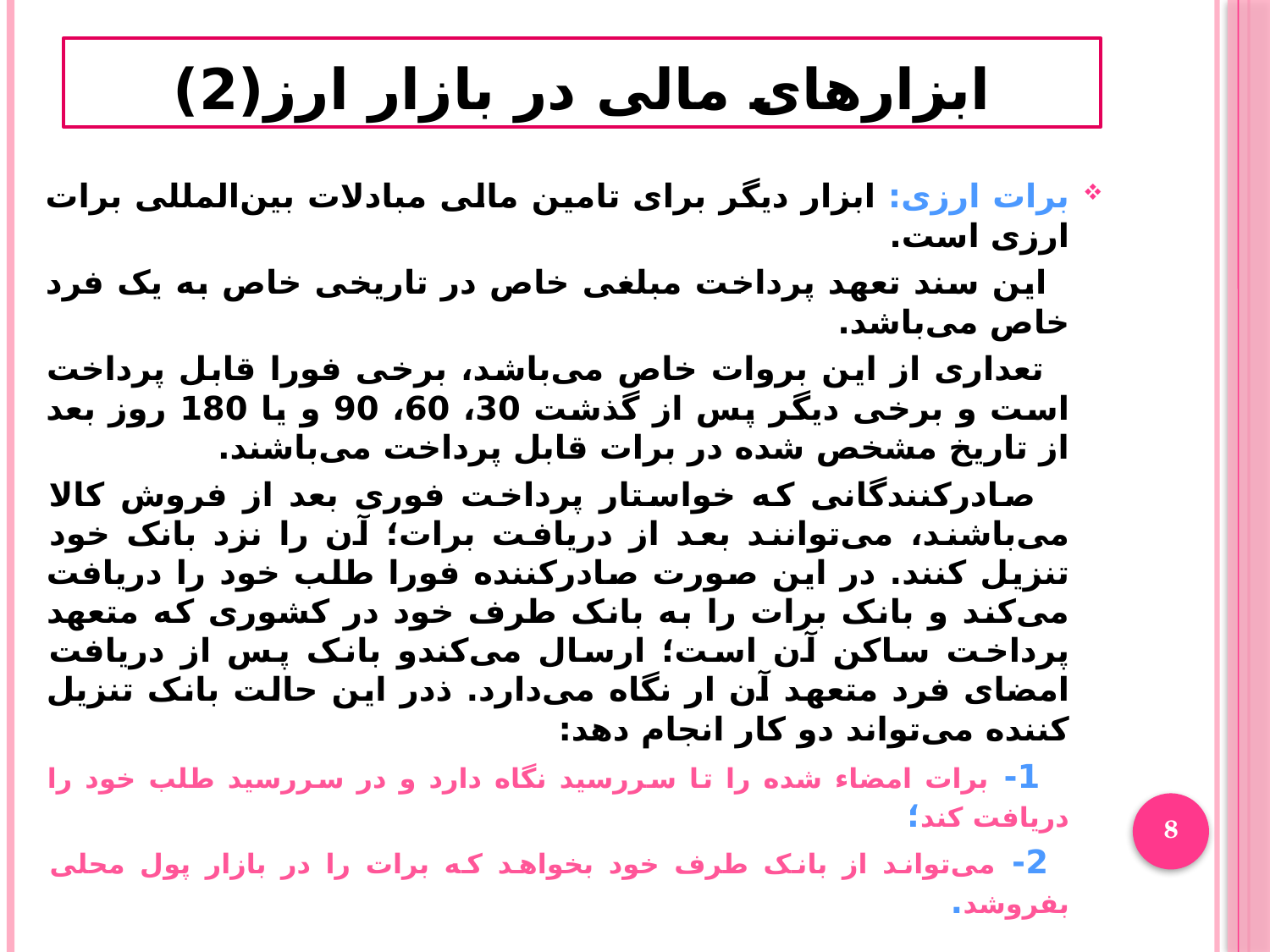

# ابزارهای مالی در بازار ارز(2)
برات ارزی: ابزار دیگر برای تامین مالی مبادلات بین‌المللی برات ارزی است.
    این سند تعهد پرداخت مبلغی خاص در تاریخی خاص به یک فرد خاص می‌باشد.
    تعداری از این بروات خاص می‌باشد، برخی فورا قابل پرداخت است و برخی دیگر پس از گذشت 30، 60، 90 و یا 180 روز بعد از تاریخ مشخص شده در برات قابل پرداخت می‌باشند.
    صادرکنندگانی که خواستار پرداخت فوری بعد از فروش کالا می‌باشند، می‌توانند بعد از دریافت برات؛ آن را نزد بانک خود تنزیل کنند. در این صورت صادرکننده فورا طلب خود را دریافت می‌کند و بانک برات را به بانک طرف خود در کشوری که متعهد پرداخت ساکن آن است؛ ارسال می‌کندو بانک پس از دریافت امضای فرد متعهد آن ار نگاه می‌دارد. ذدر این حالت بانک تنزیل کننده می‌تواند دو کار انجام دهد:
    1- برات امضاء شده را تا سررسید نگاه دارد و در سررسید طلب خود را دریافت کند؛
   2- می‌تواند از بانک طرف خود بخواهد که برات را در بازار پول محلی بفروشد.

8